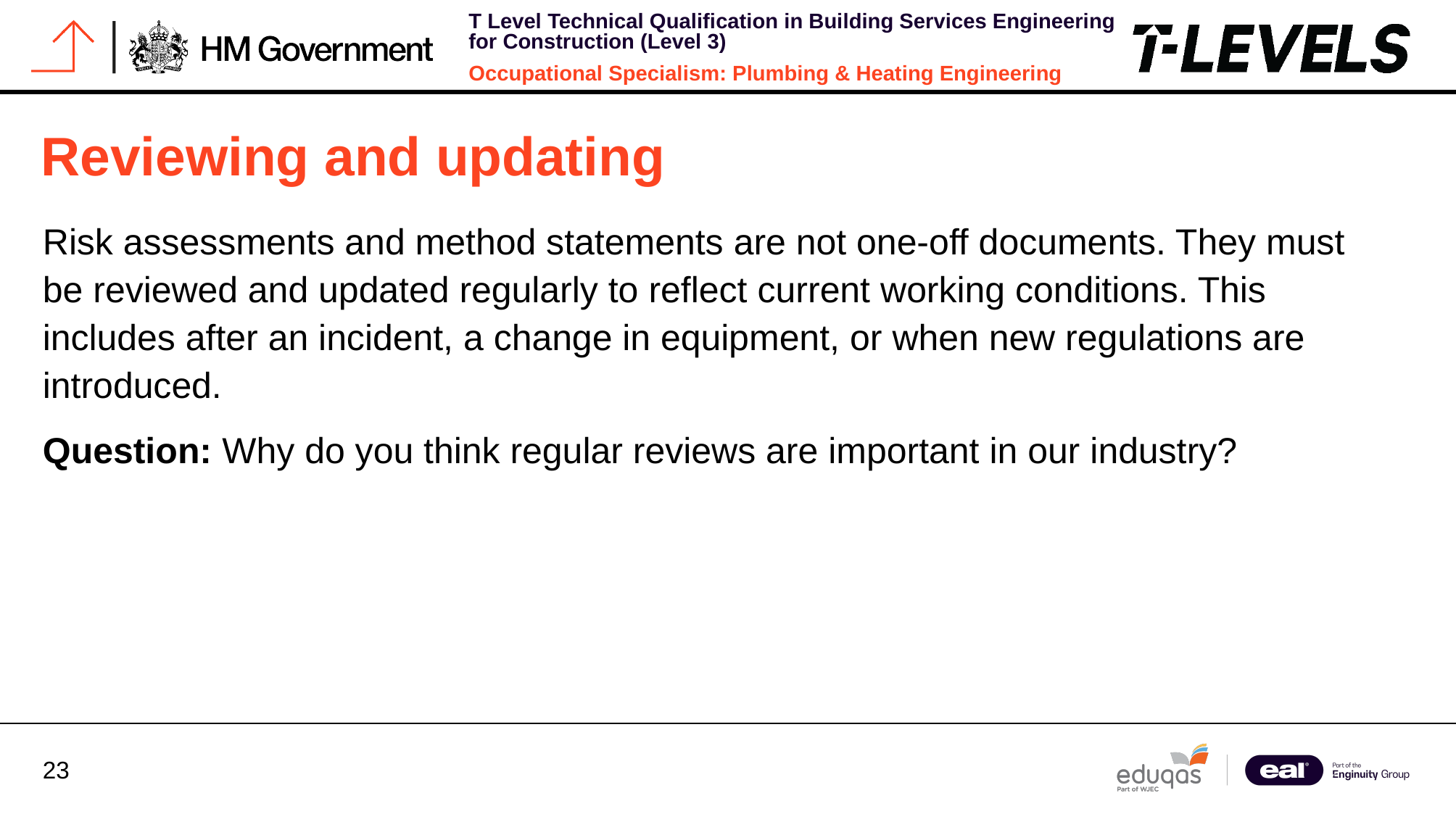

# Reviewing and updating
Risk assessments and method statements are not one-off documents. They must be reviewed and updated regularly to reflect current working conditions. This includes after an incident, a change in equipment, or when new regulations are introduced.
Question: Why do you think regular reviews are important in our industry?